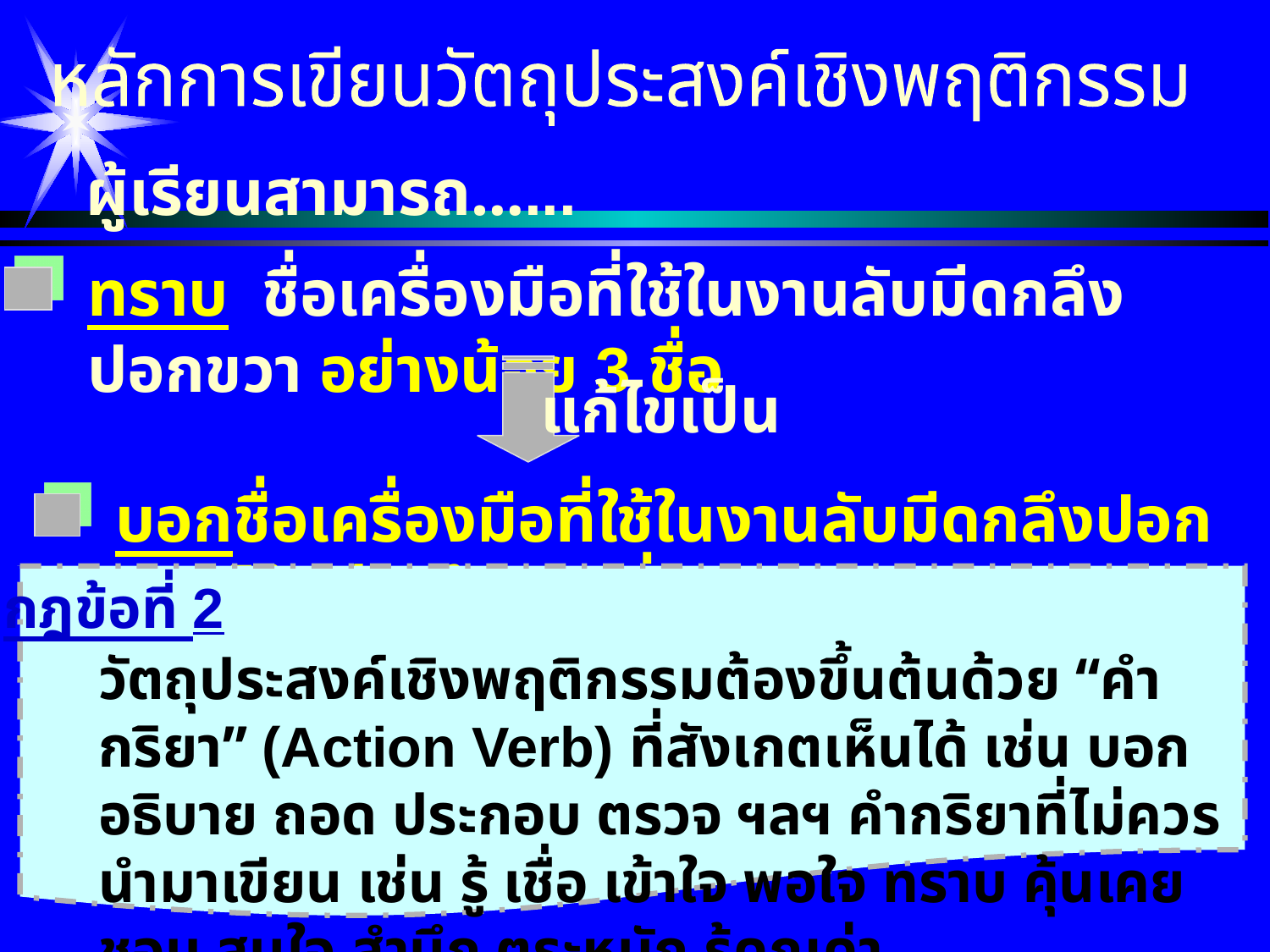

หลักการเขียนวัตถุประสงค์เชิงพฤติกรรม
ผู้เรียนสามารถ…...
ทราบ  ชื่อเครื่องมือที่ใช้ในงานลับมีดกลึงปอกขวา อย่างน้อย 3 ชื่อ

แก้ไขเป็น

บอกชื่อเครื่องมือที่ใช้ในงานลับมีดกลึงปอกขวา ได้อย่างน้อย 3 ชื่อ

กฎข้อที่ 2
วัตถุประสงค์เชิงพฤติกรรมต้องขึ้นต้นด้วย “คำกริยา” (Action Verb) ที่สังเกตเห็นได้ เช่น บอก อธิบาย ถอด ประกอบ ตรวจ ฯลฯ คำกริยาที่ไม่ควรนำมาเขียน เช่น รู้ เชื่อ เข้าใจ พอใจ ทราบ คุ้นเคย ชอบ สนใจ สำนึก ตระหนัก รู้คุณค่า